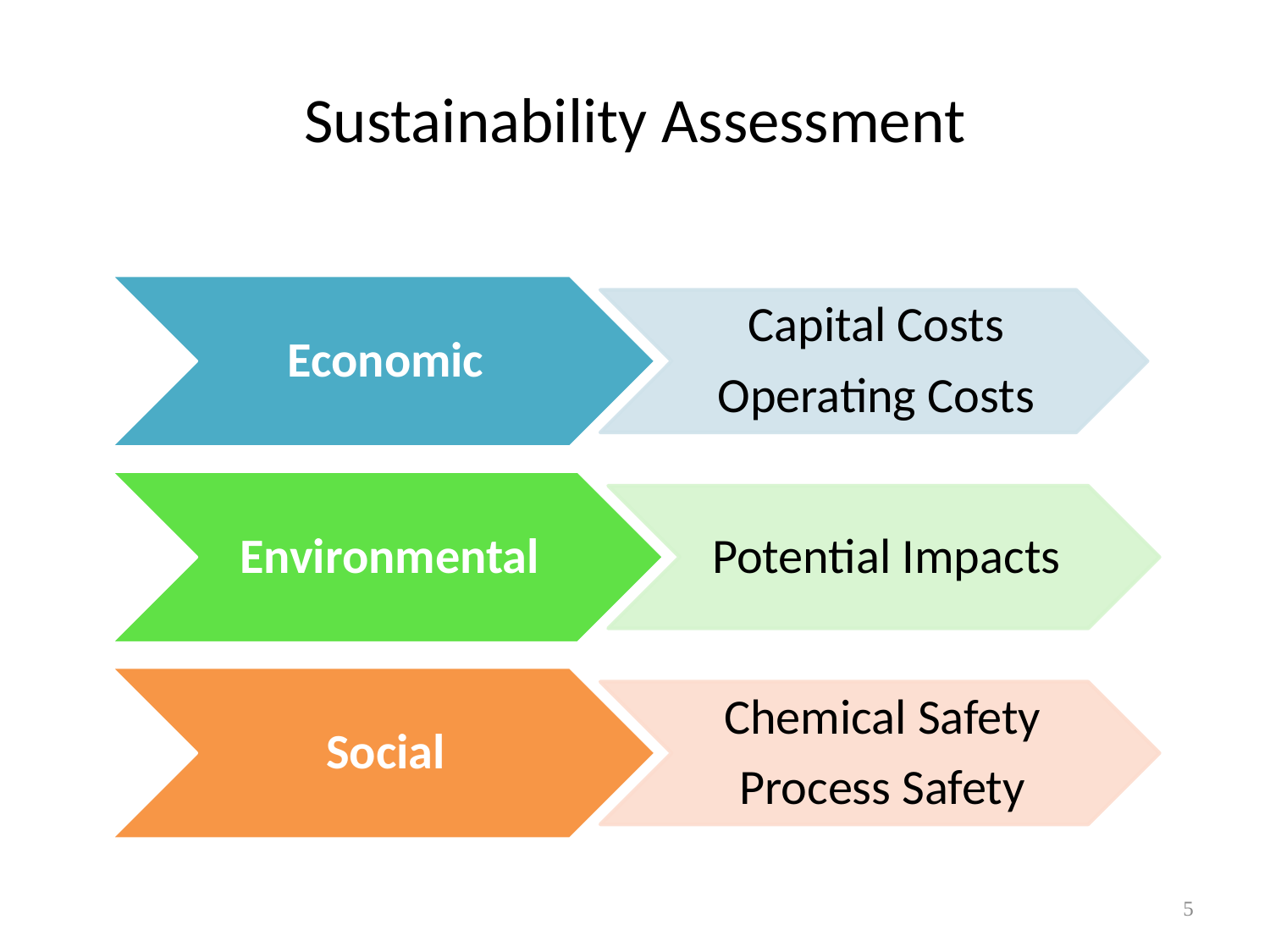

# Sustainability Assessment
Economic
Capital Costs
Operating Costs
Environmental
Potential Impacts
Social
Chemical Safety
Process Safety
5